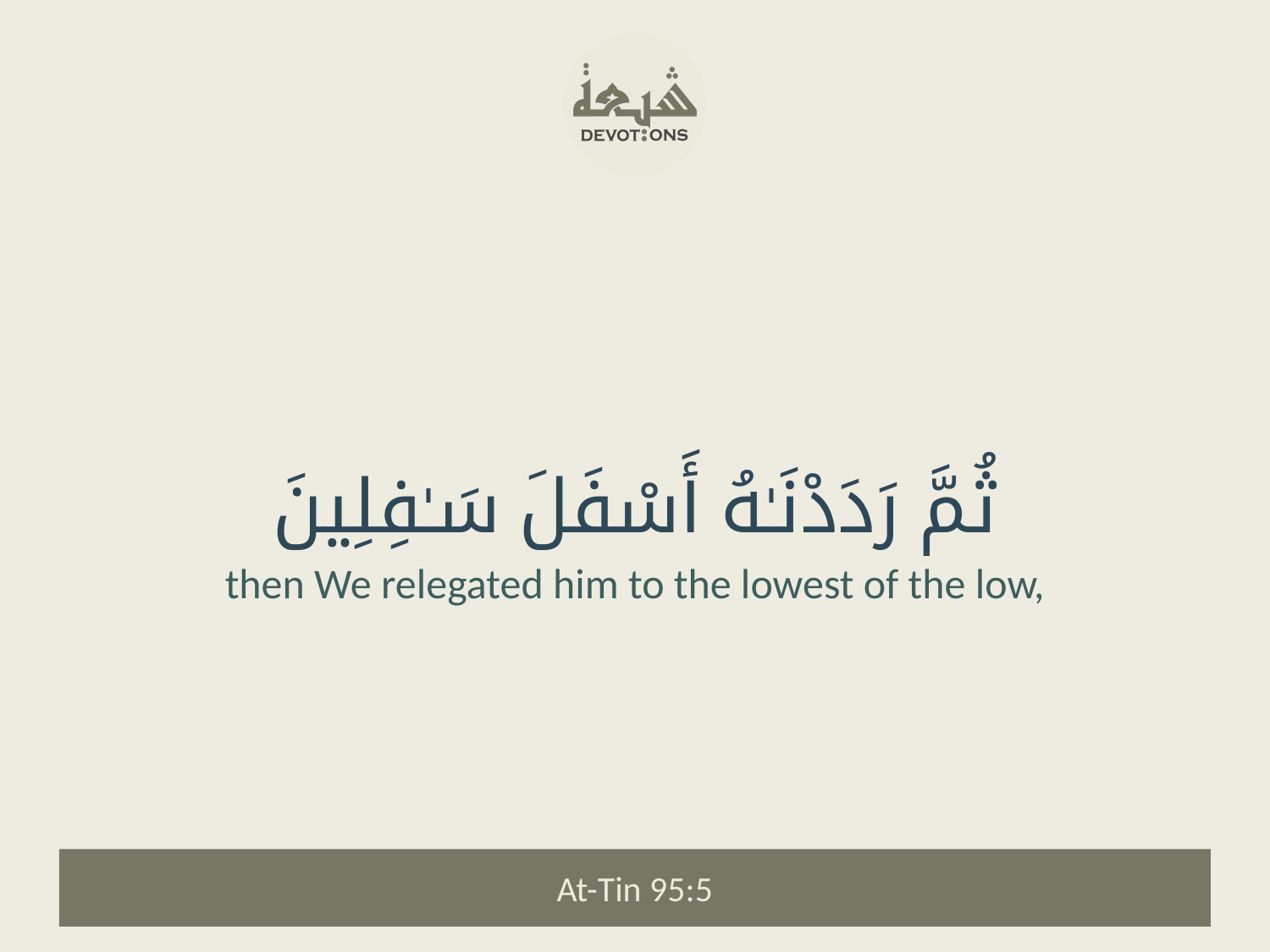

ثُمَّ رَدَدْنَـٰهُ أَسْفَلَ سَـٰفِلِينَ
then We relegated him to the lowest of the low,
At-Tin 95:5